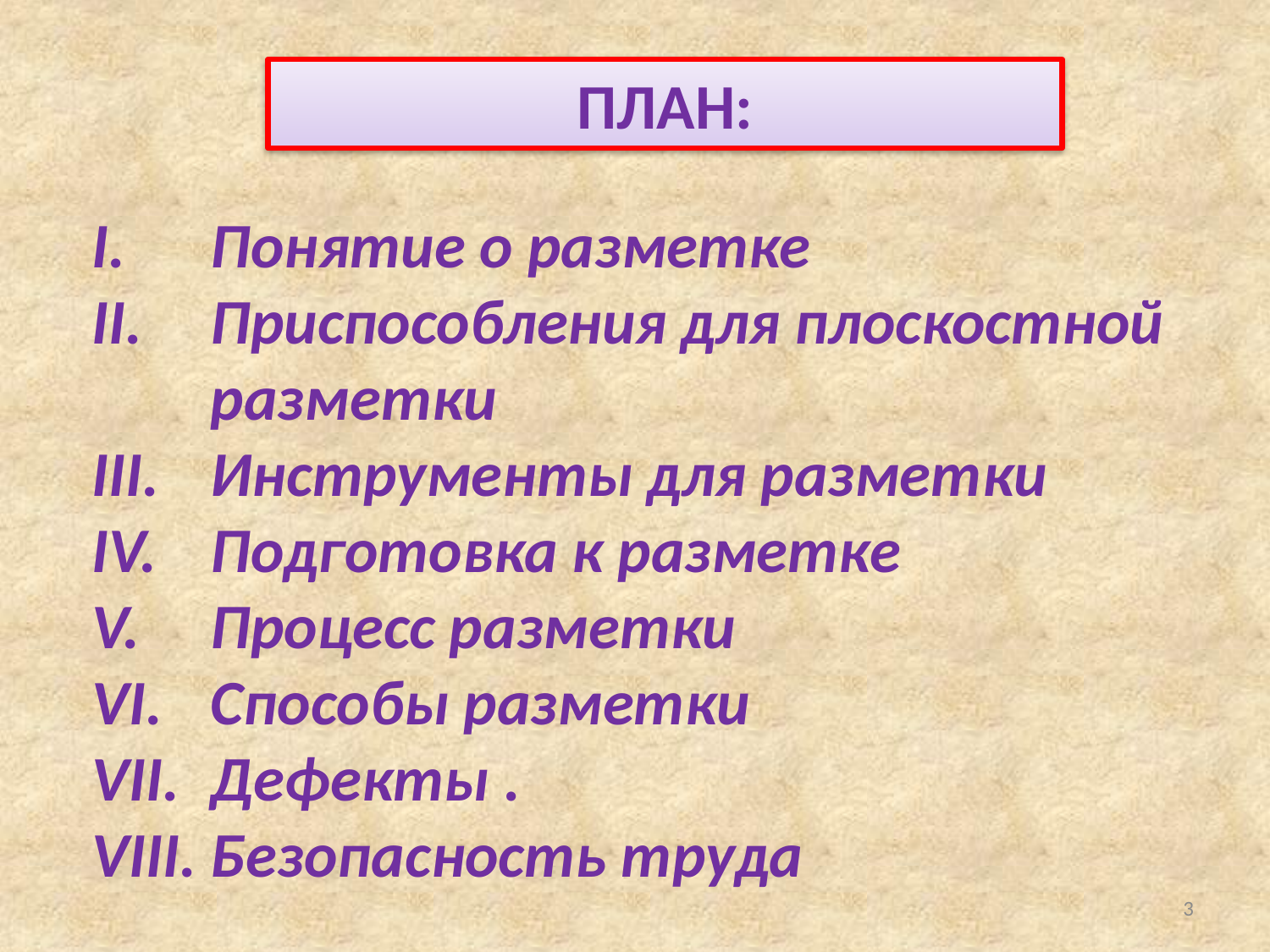

ПЛАН:
Понятие о разметке
Приспособления для плоскостной разметки
Инструменты для разметки
Подготовка к разметке
Процесс разметки
Способы разметки
Дефекты .
Безопасность труда
3